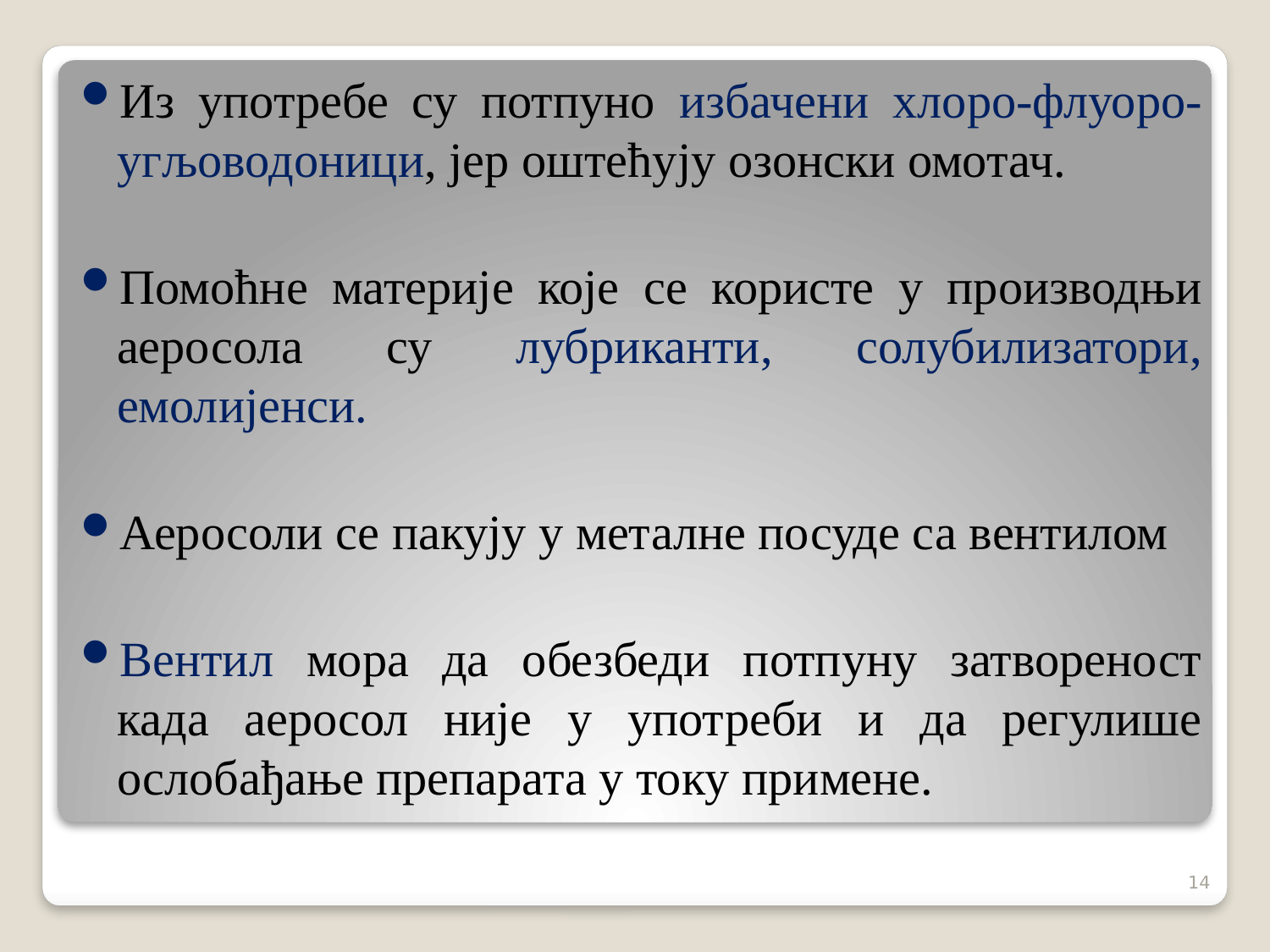

Из употребе су потпуно избачени хлоро-флуоро-угљоводоници, јер оштећују озонски омотач.

Помоћне материје које се користе у производњи аеросола су лубриканти, солубилизатори, емолијенси.

Аеросоли се пакују у металне посуде са вентилом

Вентил мора да обезбеди потпуну затвореност када аеросол није у употреби и да регулише ослобађање препарата у току примене.

14